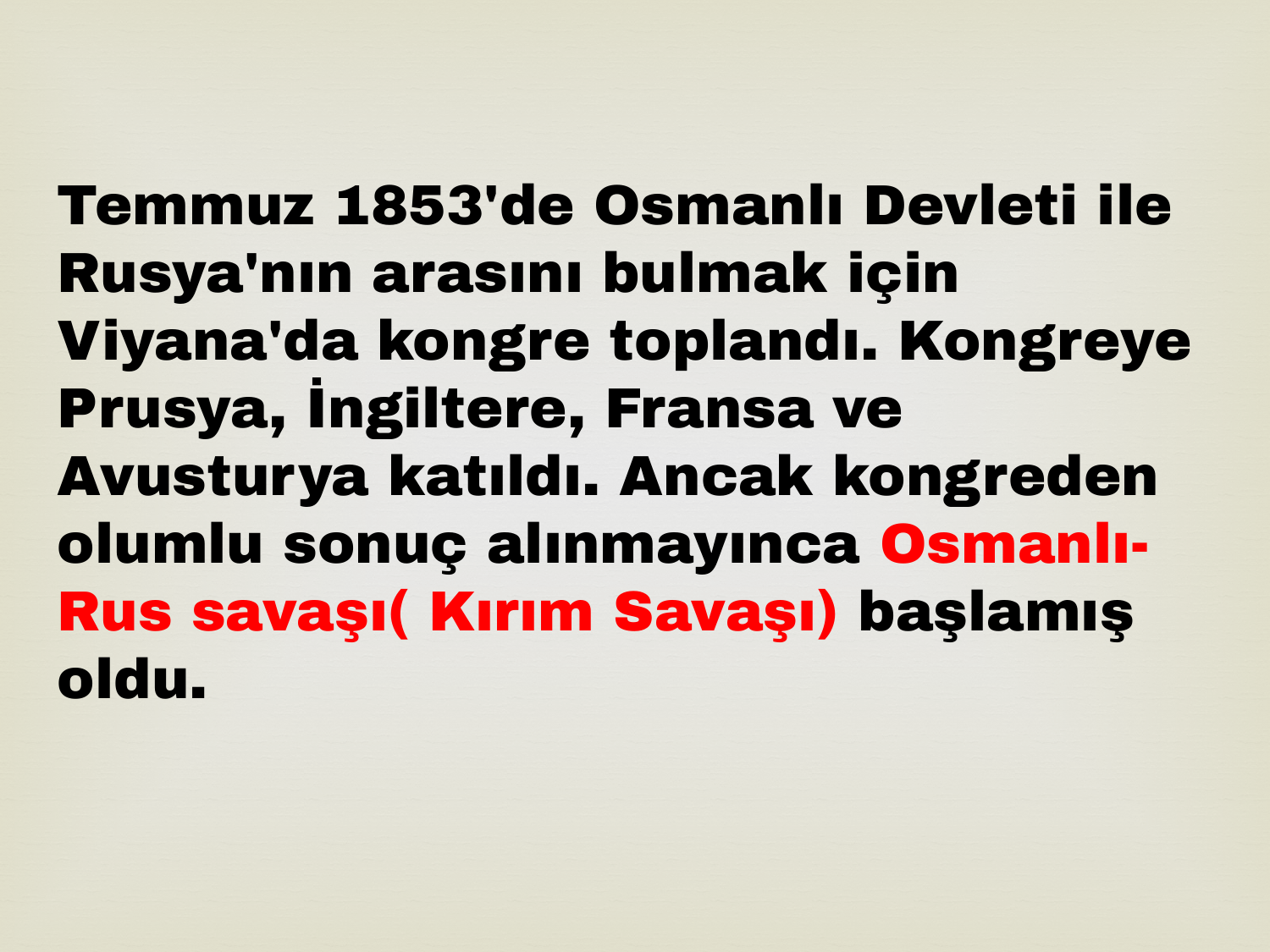

Temmuz 1853'de Osmanlı Devleti ile Rusya'nın arasını bulmak için Viyana'da kongre toplandı. Kongreye Prusya, İngiltere, Fransa ve Avusturya katıldı. Ancak kongreden olumlu sonuç alınmayınca Osmanlı-Rus savaşı( Kırım Savaşı) başlamış oldu.